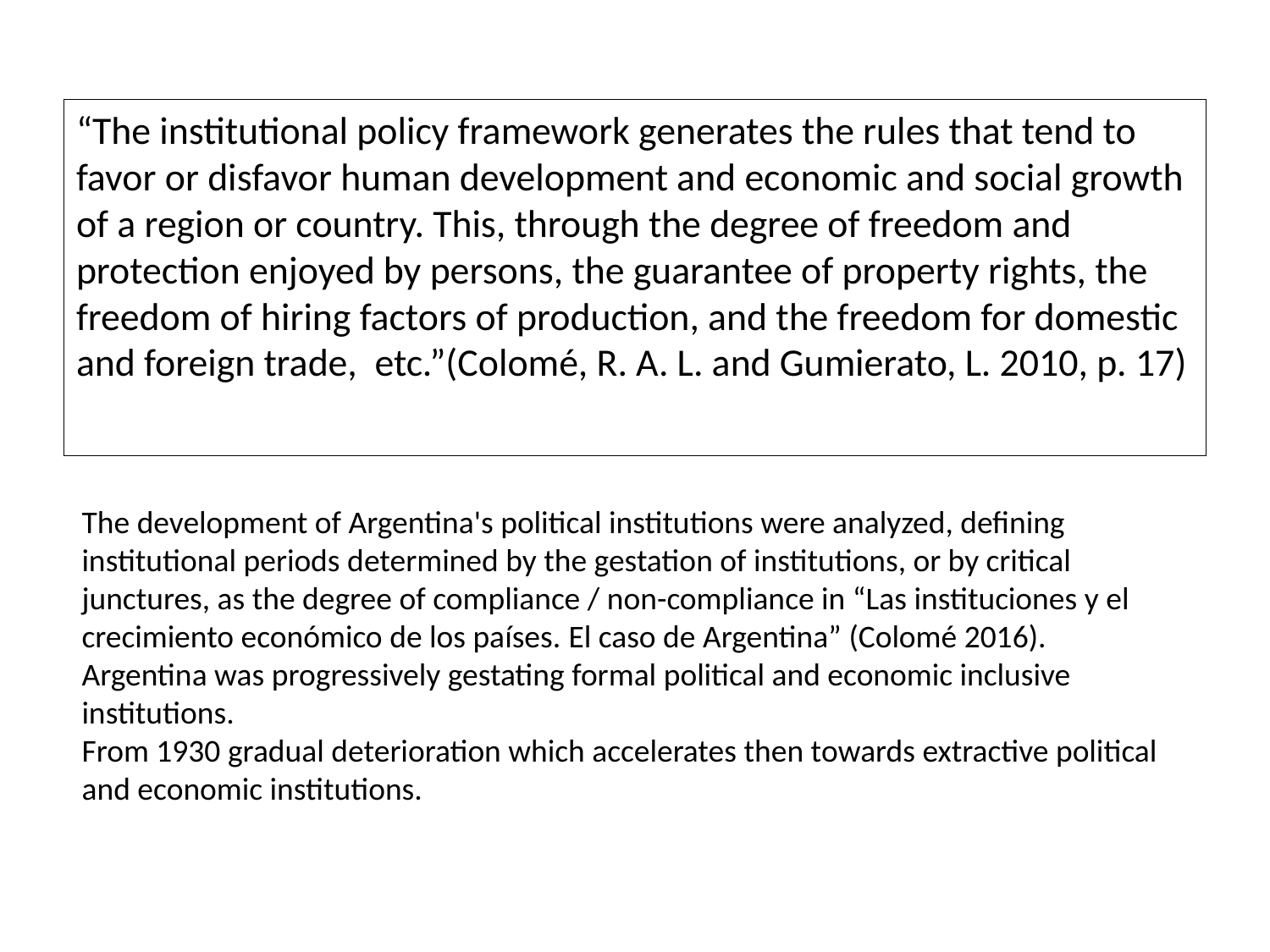

“The institutional policy framework generates the rules that tend to favor or disfavor human development and economic and social growth of a region or country. This, through the degree of freedom and protection enjoyed by persons, the guarantee of property rights, the freedom of hiring factors of production, and the freedom for domestic and foreign trade,  etc.”(Colomé, R. A. L. and Gumierato, L. 2010, p. 17)
The development of Argentina's political institutions were analyzed, defining institutional periods determined by the gestation of institutions, or by critical junctures, as the degree of compliance / non-compliance in “Las instituciones y el crecimiento económico de los países. El caso de Argentina” (Colomé 2016).
Argentina was progressively gestating formal political and economic inclusive institutions.
From 1930 gradual deterioration which accelerates then towards extractive political and economic institutions.